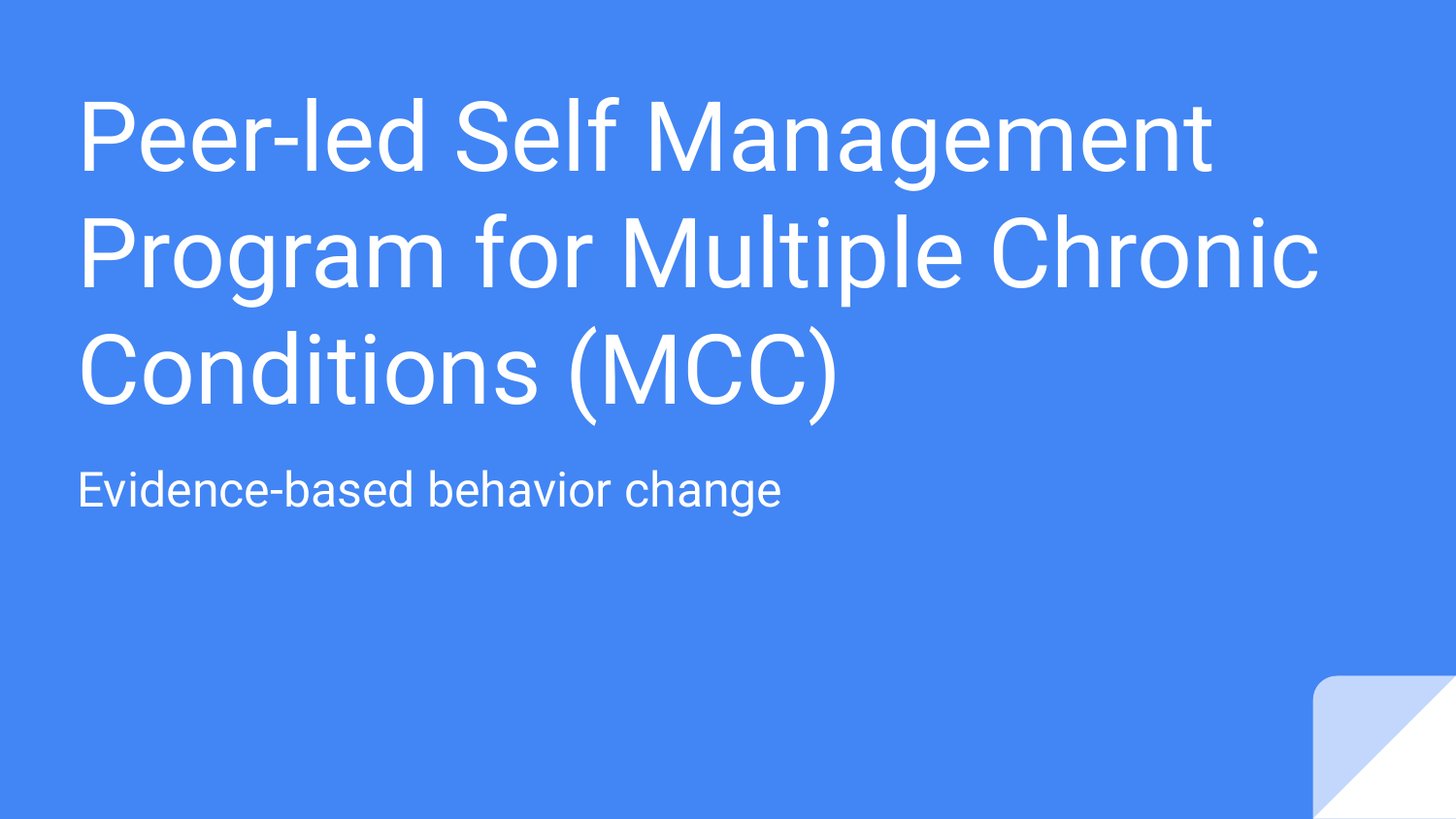

# Peer-led Self Management Program for Multiple Chronic Conditions (MCC)
Evidence-based behavior change